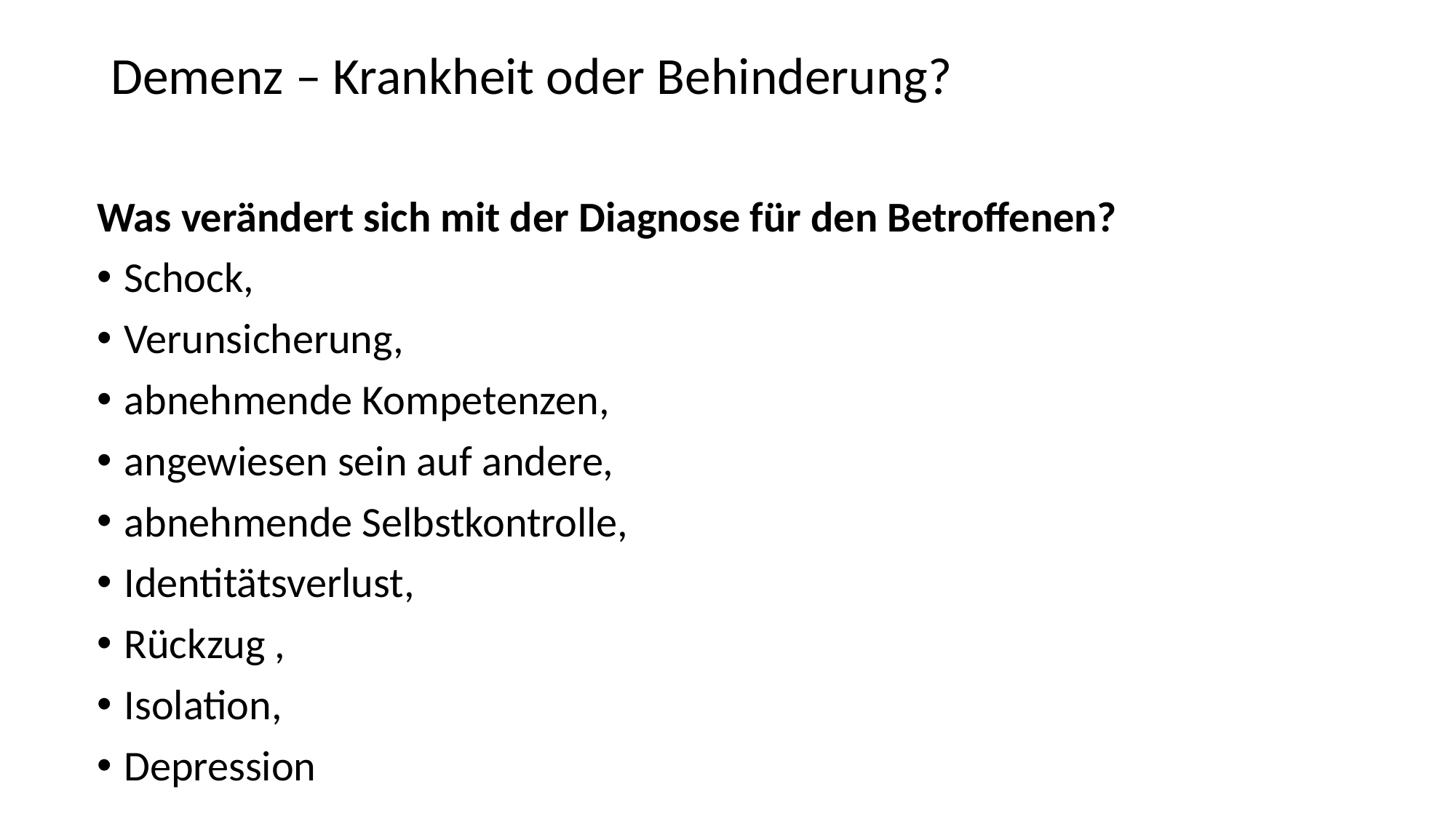

# Demenz – Krankheit oder Behinderung?

Was verändert sich mit der Diagnose für den Betroffenen?
Schock,
Verunsicherung,
abnehmende Kompetenzen,
angewiesen sein auf andere,
abnehmende Selbstkontrolle,
Identitätsverlust,
Rückzug ,
Isolation,
Depression